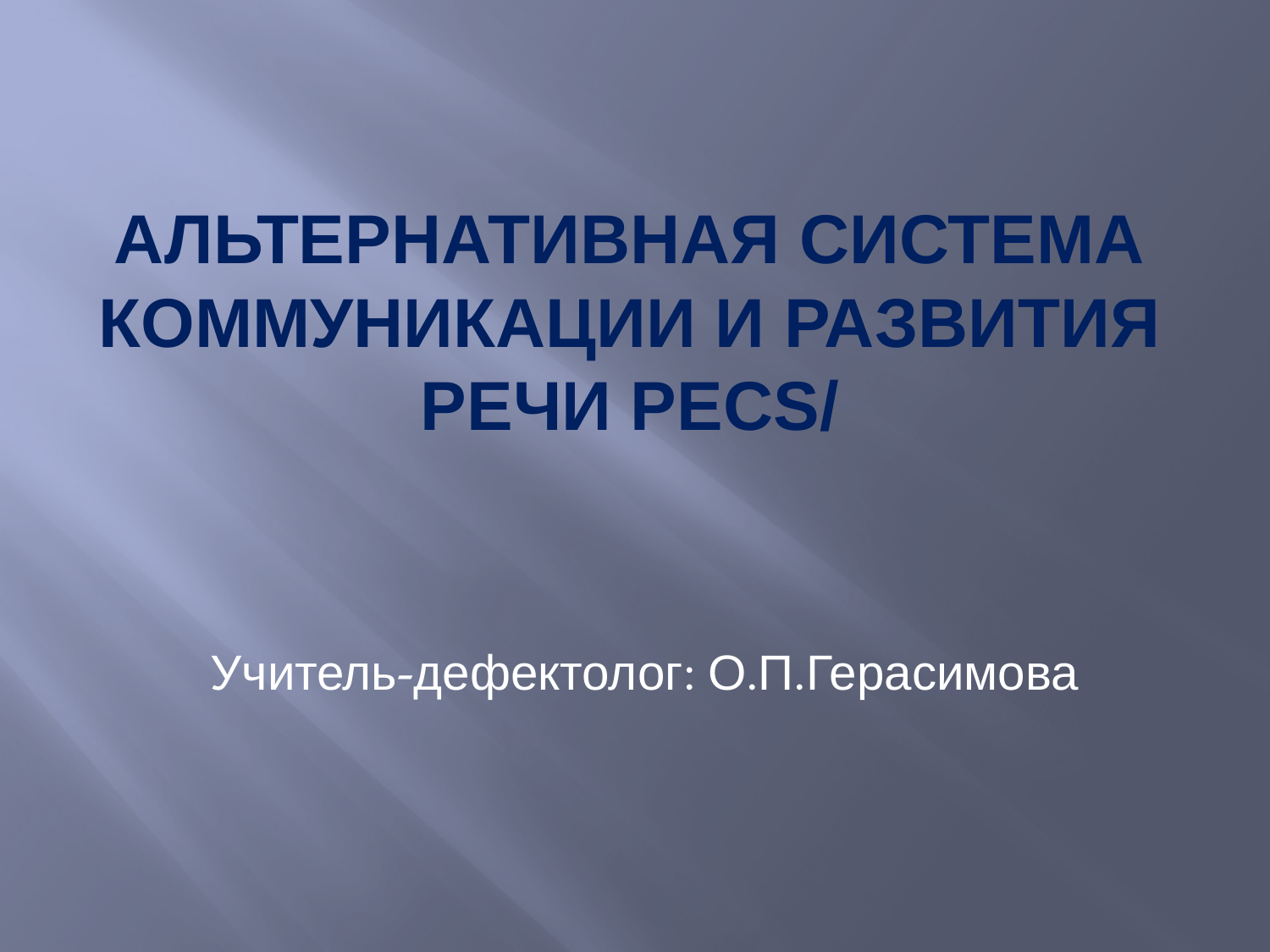

# Альтернативная система коммуникации и развития речи PECS/

Учитель-дефектолог: О.П.Герасимова